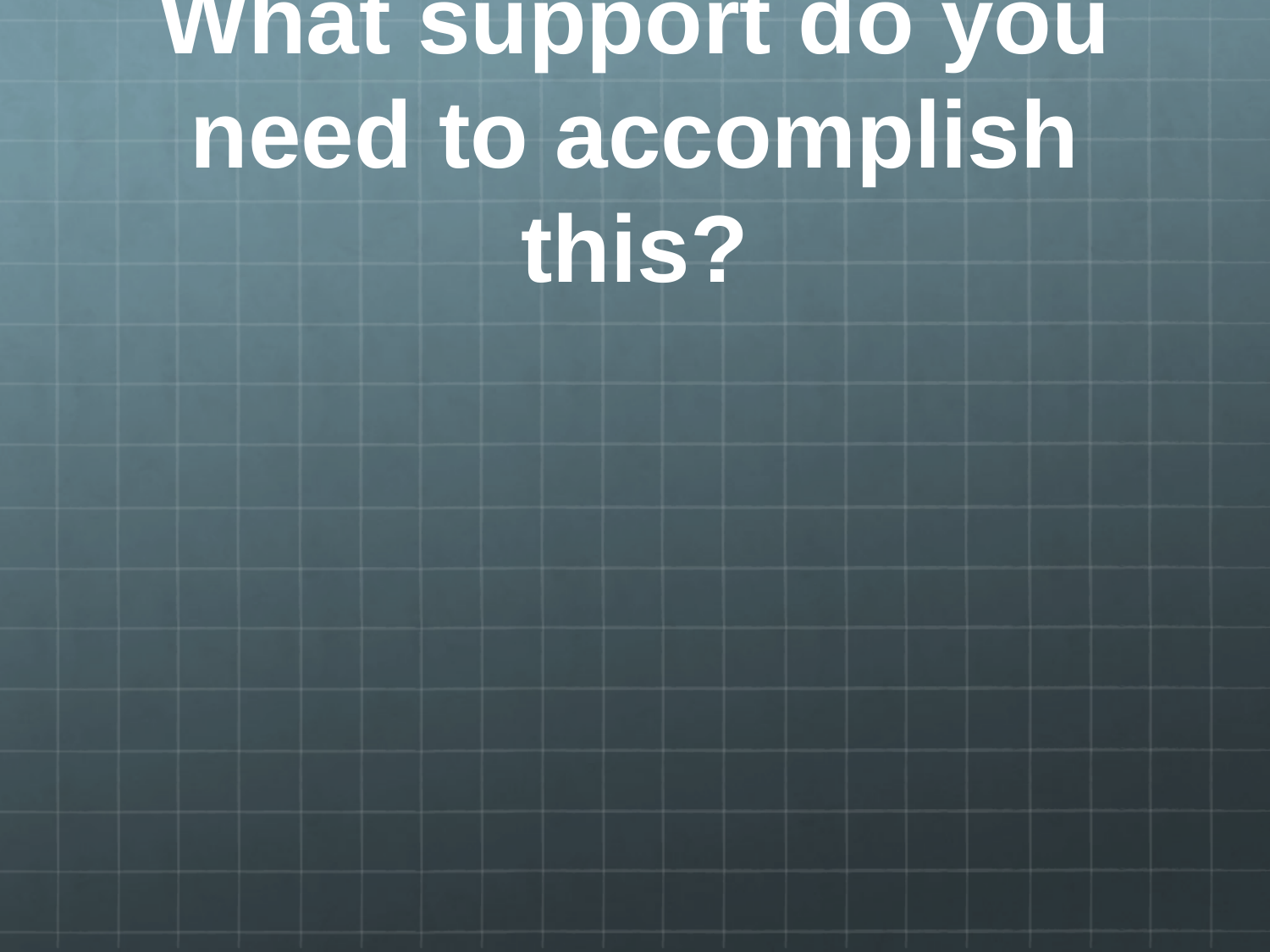

# What support do you need to accomplish this?